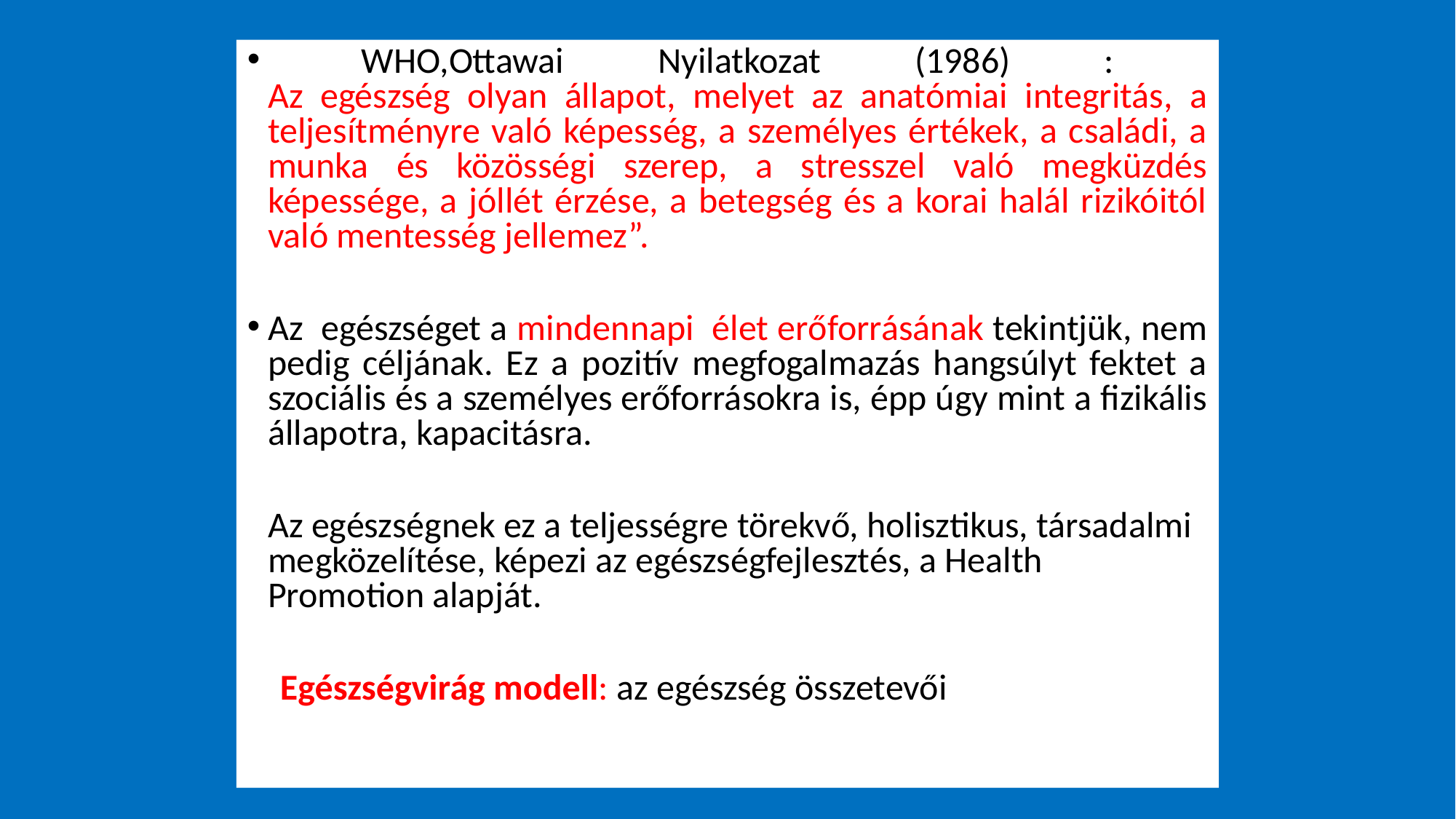

WHO,Ottawai Nyilatkozat (1986) :
Az egészség olyan állapot, melyet az anatómiai integritás, a teljesítményre való képesség, a személyes értékek, a családi, a munka és közösségi szerep, a stresszel való megküzdés képessége, a jóllét érzése, a betegség és a korai halál rizikóitól való mentesség jellemez”.

Az  egészséget a mindennapi  élet erőforrásának tekintjük, nem pedig céljának. Ez a pozitív megfogalmazás hangsúlyt fektet a szociális és a személyes erőforrásokra is, épp úgy mint a fizikális állapotra, kapacitásra.

	Az egészségnek ez a teljességre törekvő, holisztikus, társadalmi megközelítése, képezi az egészségfejlesztés, a Health Promotion alapját.

    Egészségvirág modell: az egészség összetevői